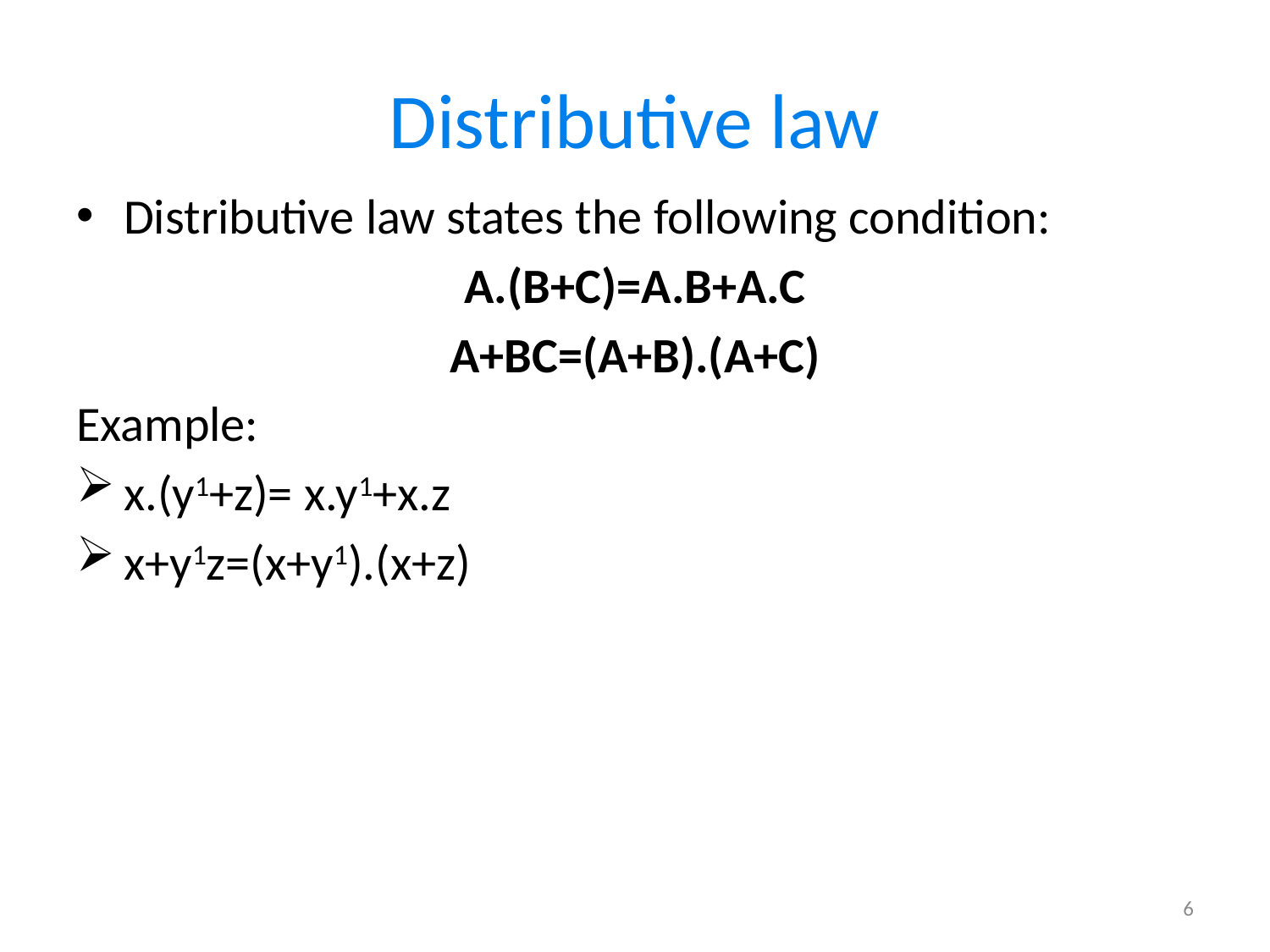

# Distributive law
Distributive law states the following condition:
A.(B+C)=A.B+A.C
A+BC=(A+B).(A+C)
Example:
x.(y1+z)= x.y1+x.z
x+y1z=(x+y1).(x+z)

6